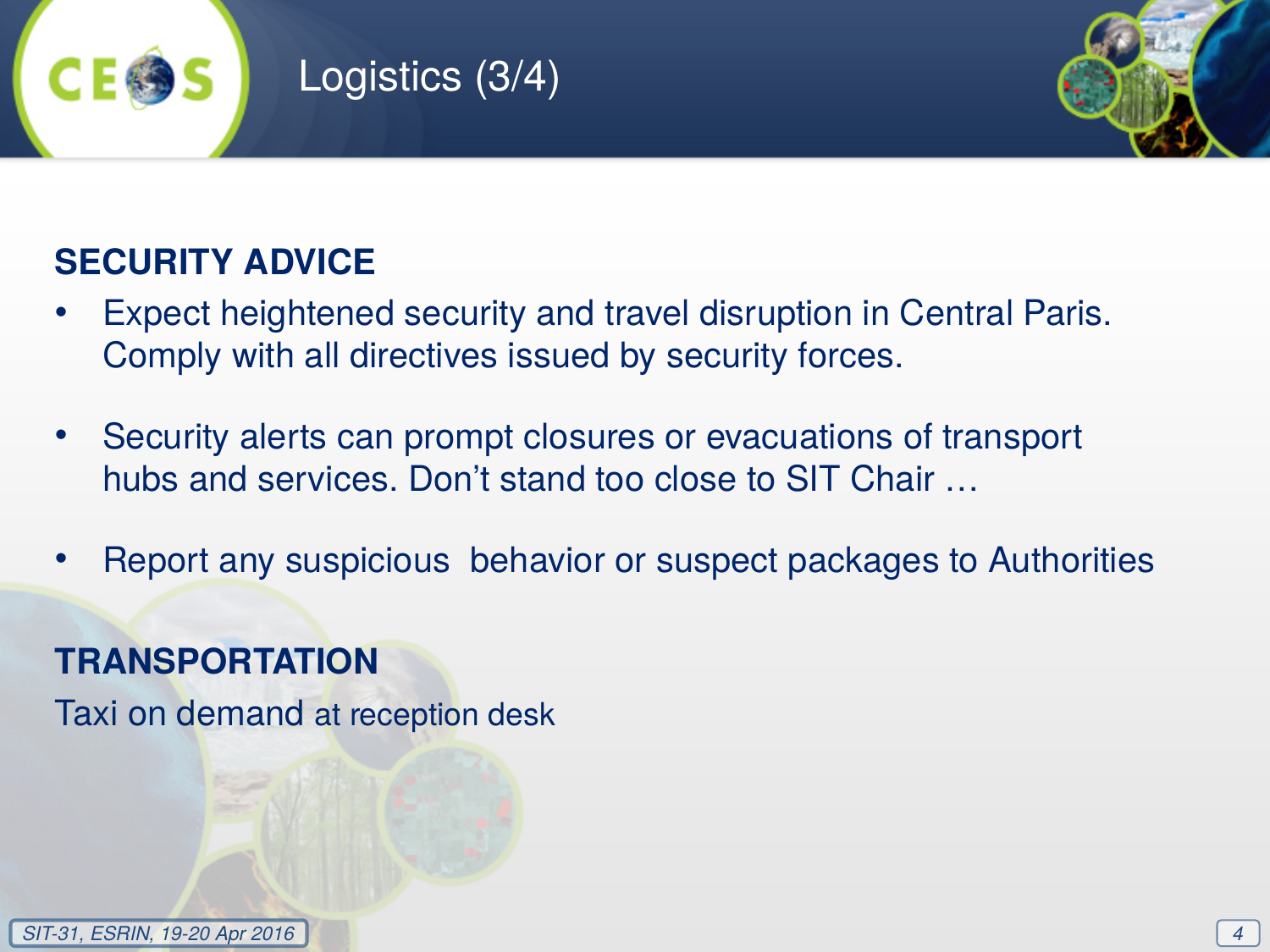

Logistics (3/4)
SECURITY ADVICE
Expect heightened security and travel disruption in Central Paris. Comply with all directives issued by security forces.

Security alerts can prompt closures or evacuations of transport hubs and services. Don’t stand too close to SIT Chair …

Report any suspicious  behavior or suspect packages to Authorities

TRANSPORTATION
Taxi on demand at reception desk

4